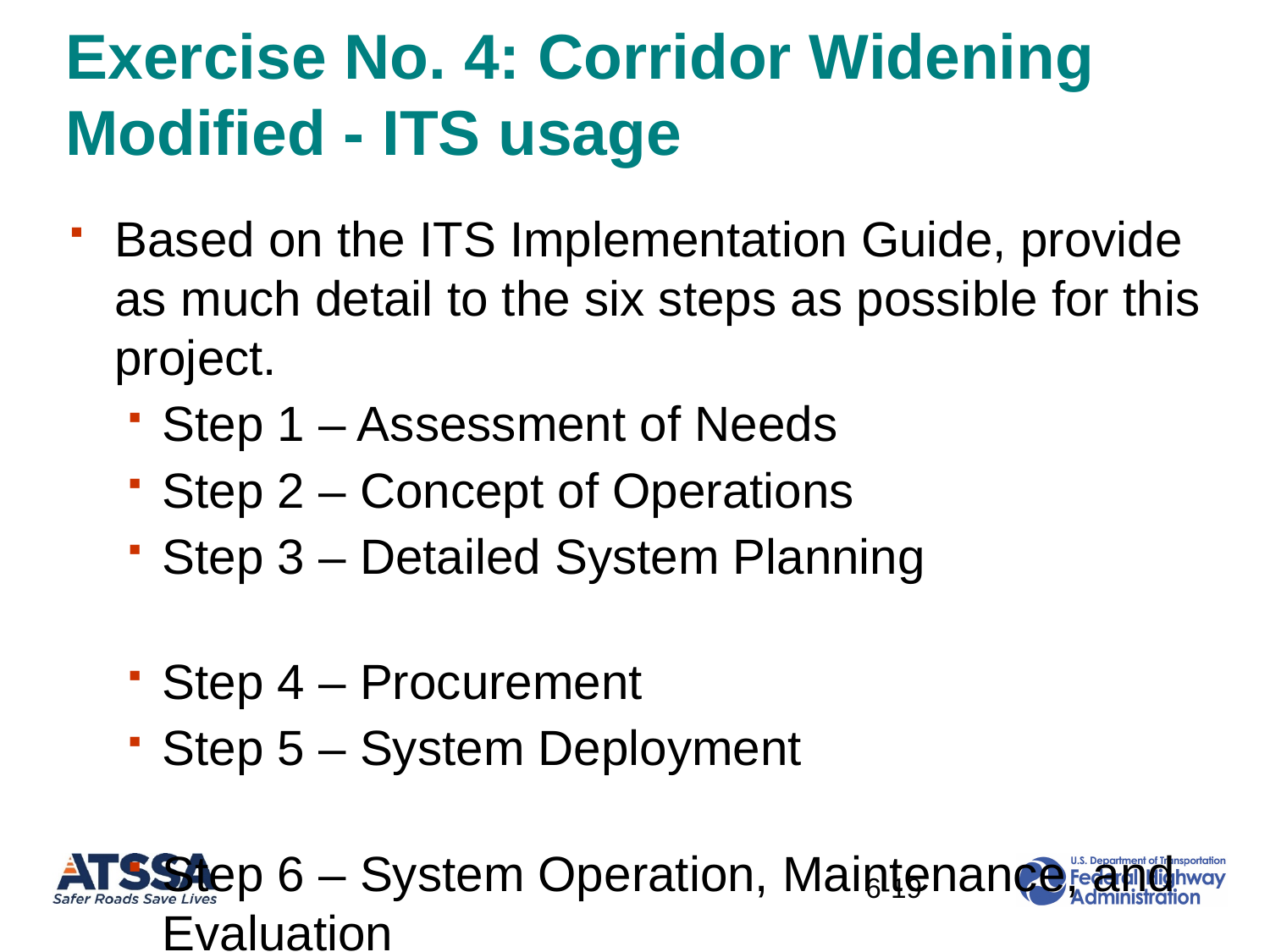

# Exercise No. 4: Corridor Widening Modified - ITS usage
Based on the ITS Implementation Guide, provide as much detail to the six steps as possible for this project.
Step 1 – Assessment of Needs
Step 2 – Concept of Operations
Step 3 – Detailed System Planning
Step 4 – Procurement
Step 5 – System Deployment
Step 6 – System Operation, Maintenance, and Evaluation